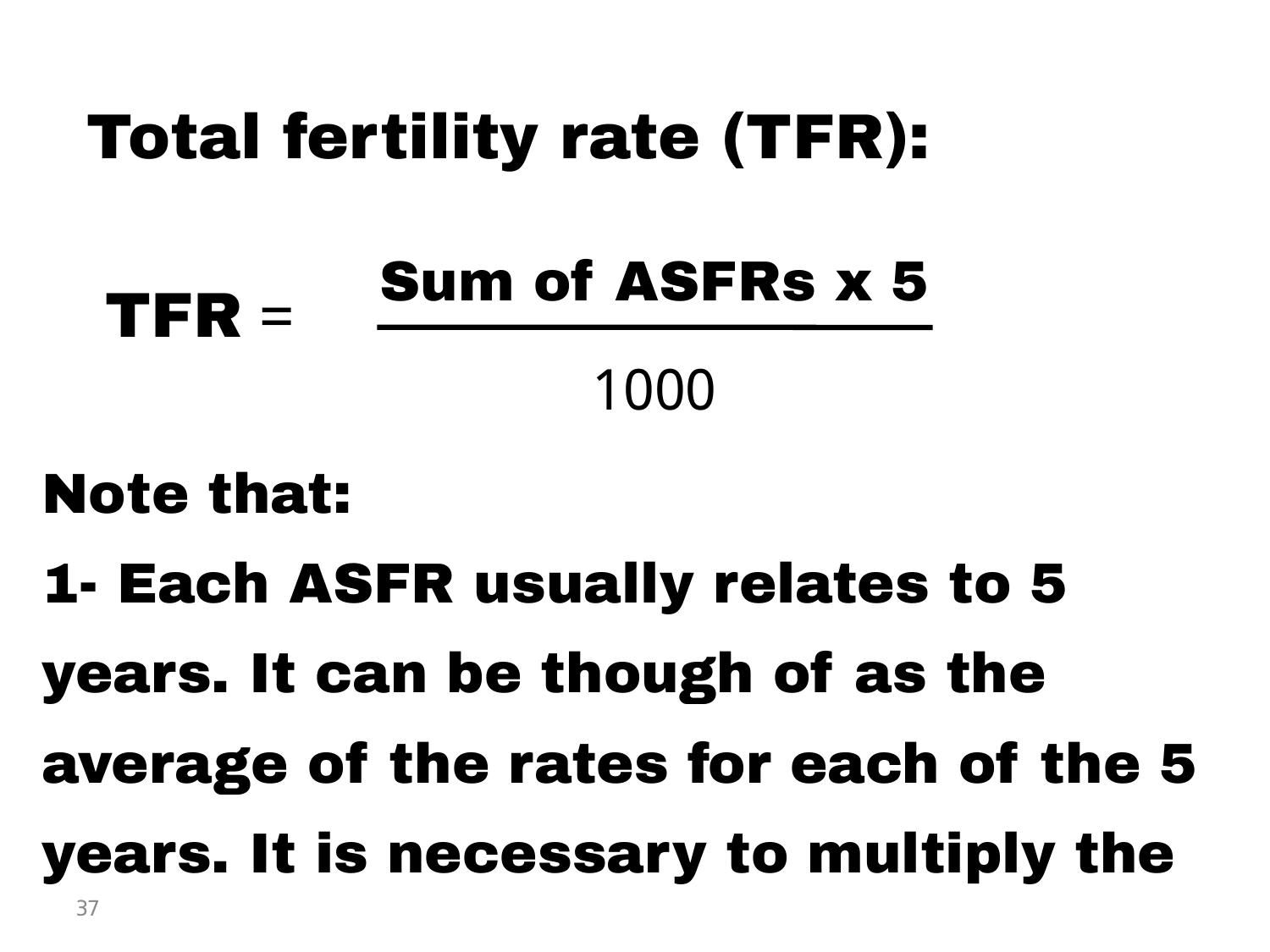

Total fertility rate (TFR):
Sum of ASFRs x 5
 = TFR
1000
Note that:
1- Each ASFR usually relates to 5 years. It can be though of as the average of the rates for each of the 5 years. It is necessary to multiply the
37